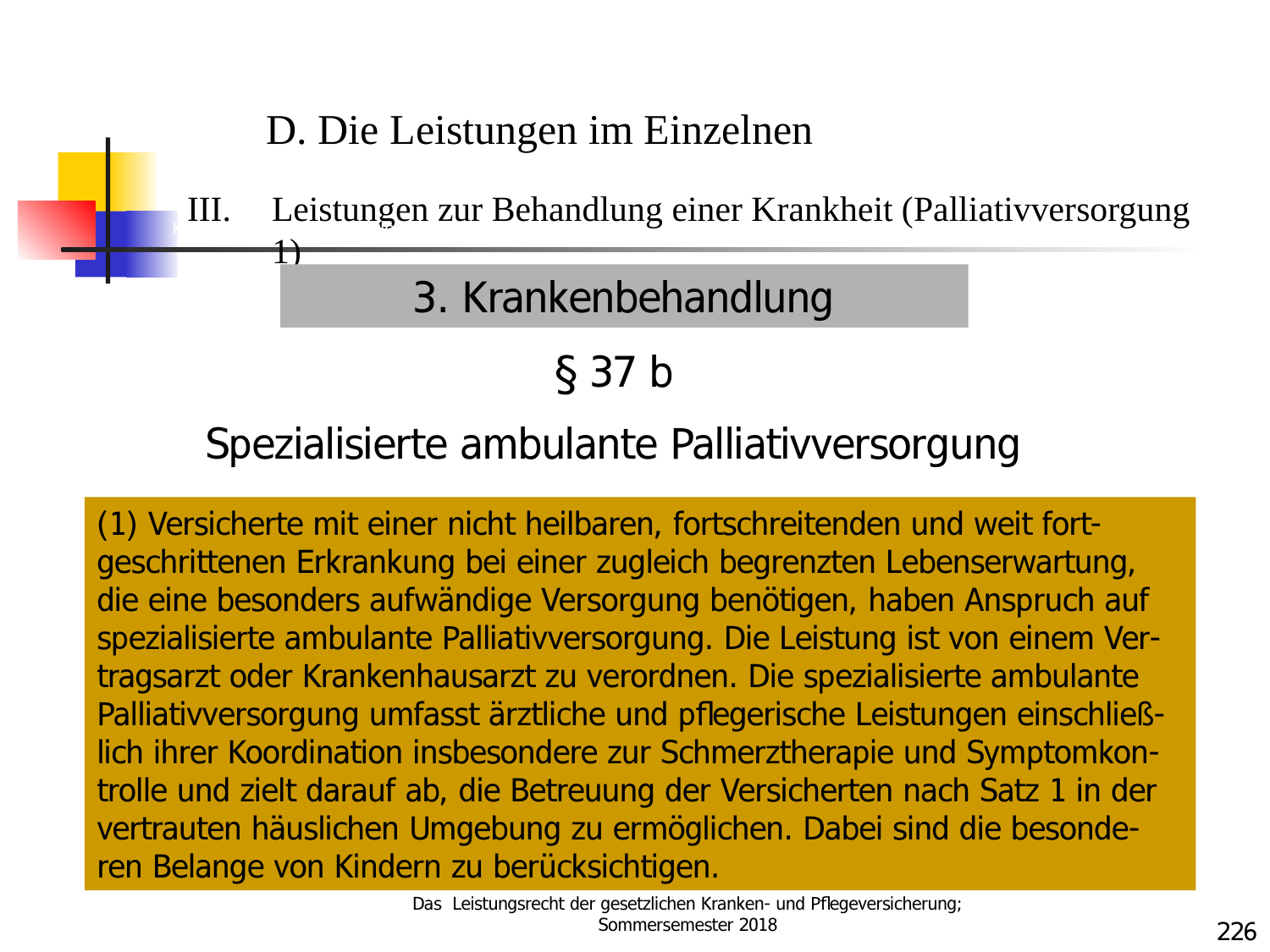

Krankenbehandlung 3 (Soziotherapie)
D. Die Leistungen im Einzelnen

Leistungen zur Behandlung einer Krankheit (Palliativversorgung 1)
3. Krankenbehandlung
§ 37 b
Spezialisierte ambulante Palliativversorgung
Krankheit
(1) Versicherte mit einer nicht heilbaren, fortschreitenden und weit fort-geschrittenen Erkrankung bei einer zugleich begrenzten Lebenserwartung, die eine besonders aufwändige Versorgung benötigen, haben Anspruch auf spezialisierte ambulante Palliativversorgung. Die Leistung ist von einem Ver-tragsarzt oder Krankenhausarzt zu verordnen. Die spezialisierte ambulante Palliativversorgung umfasst ärztliche und pflegerische Leistungen einschließ-lich ihrer Koordination insbesondere zur Schmerztherapie und Symptomkon-trolle und zielt darauf ab, die Betreuung der Versicherten nach Satz 1 in der vertrauten häuslichen Umgebung zu ermöglichen. Dabei sind die besonde-ren Belange von Kindern zu berücksichtigen.
Das  Leistungsrecht der gesetzlichen Kranken- und Pflegeversicherung; Sommersemester 2018
226